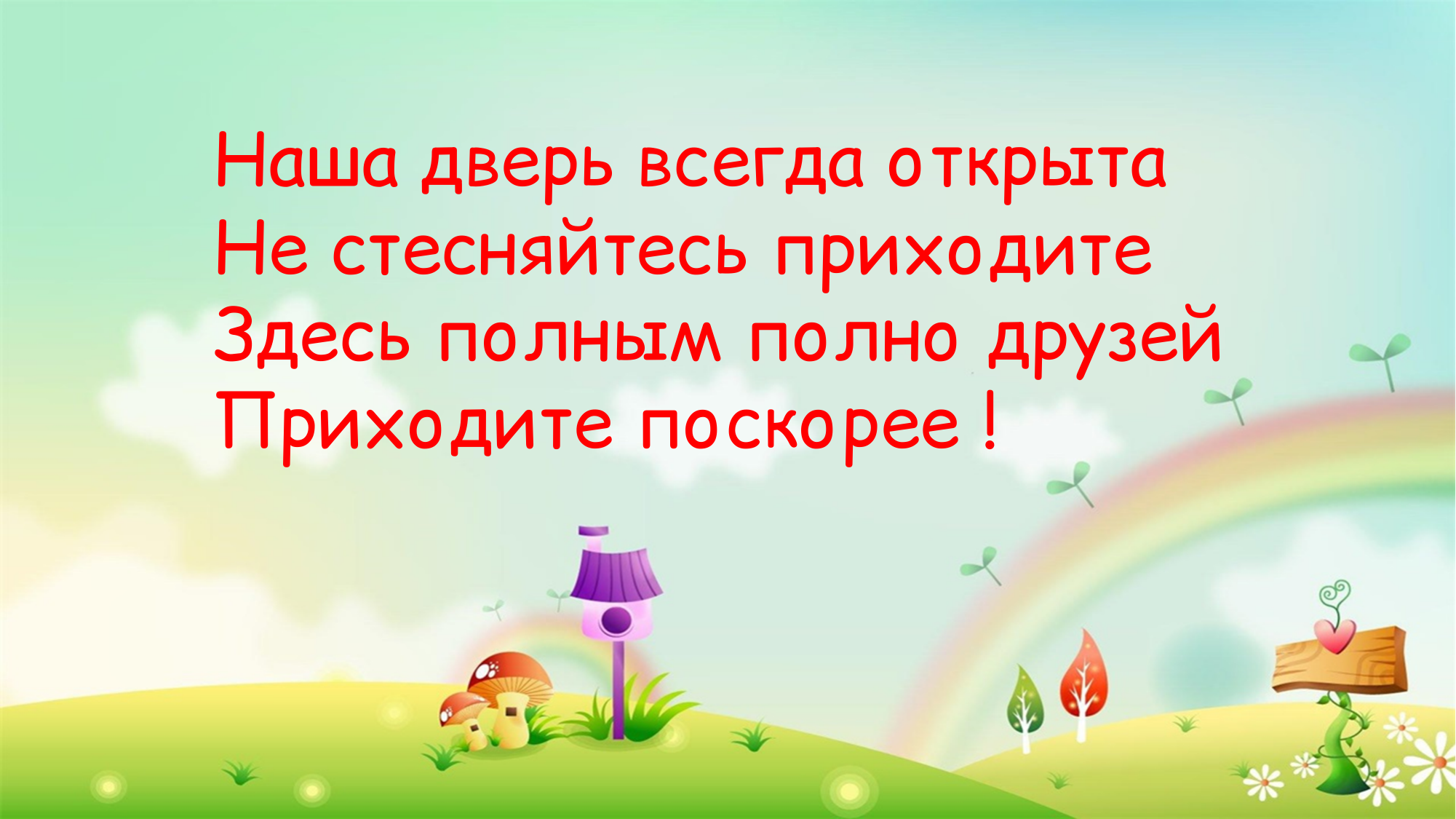

Наша дверь всегда открыта
Не стесняйтесь приходите
Здесь полным полно друзей
Приходите поскорее !